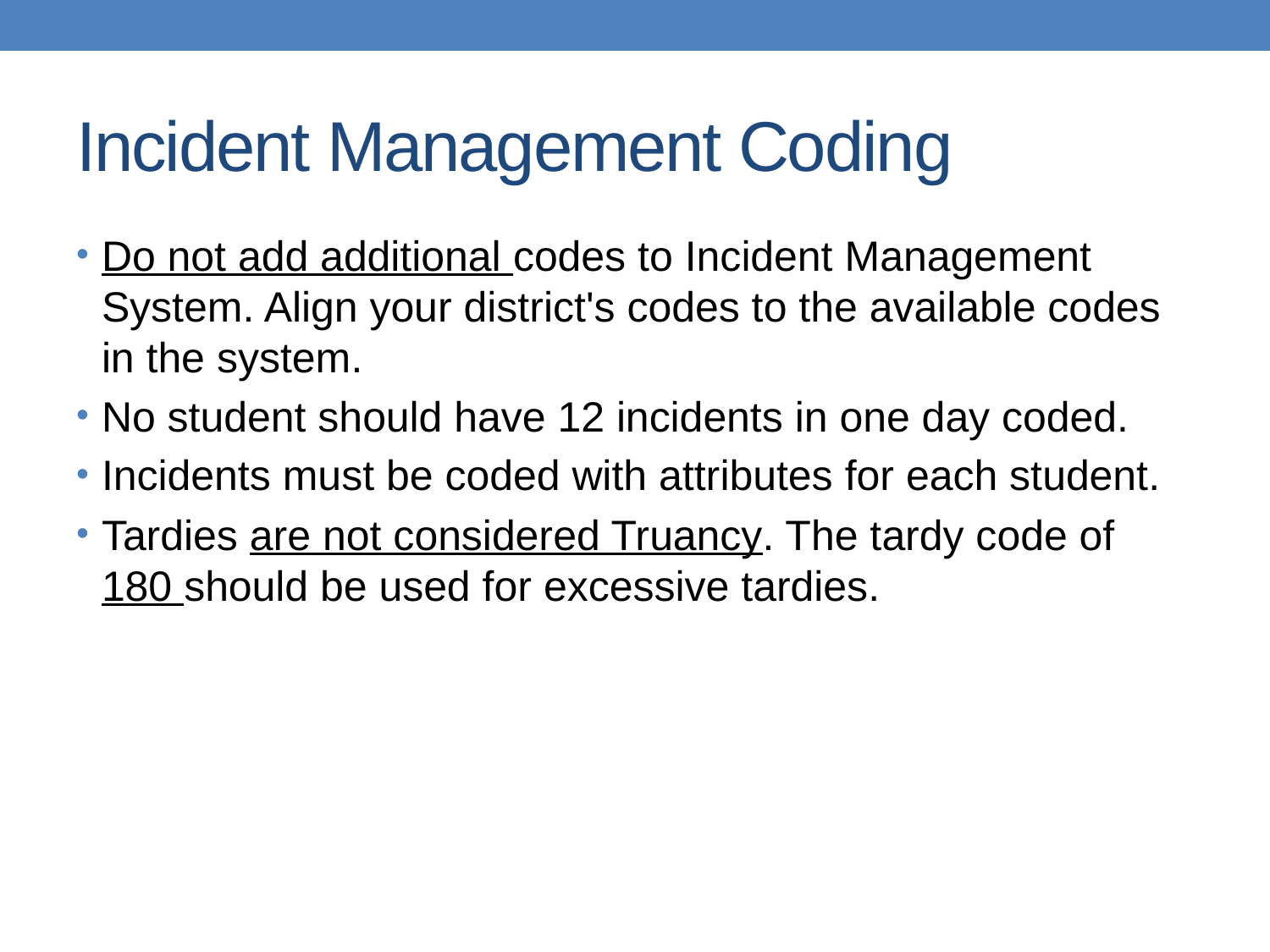

# Incident Management Coding
Do not add additional codes to Incident Management System. Align your district's codes to the available codes in the system.
No student should have 12 incidents in one day coded.
Incidents must be coded with attributes for each student.
Tardies are not considered Truancy. The tardy code of 180 should be used for excessive tardies.